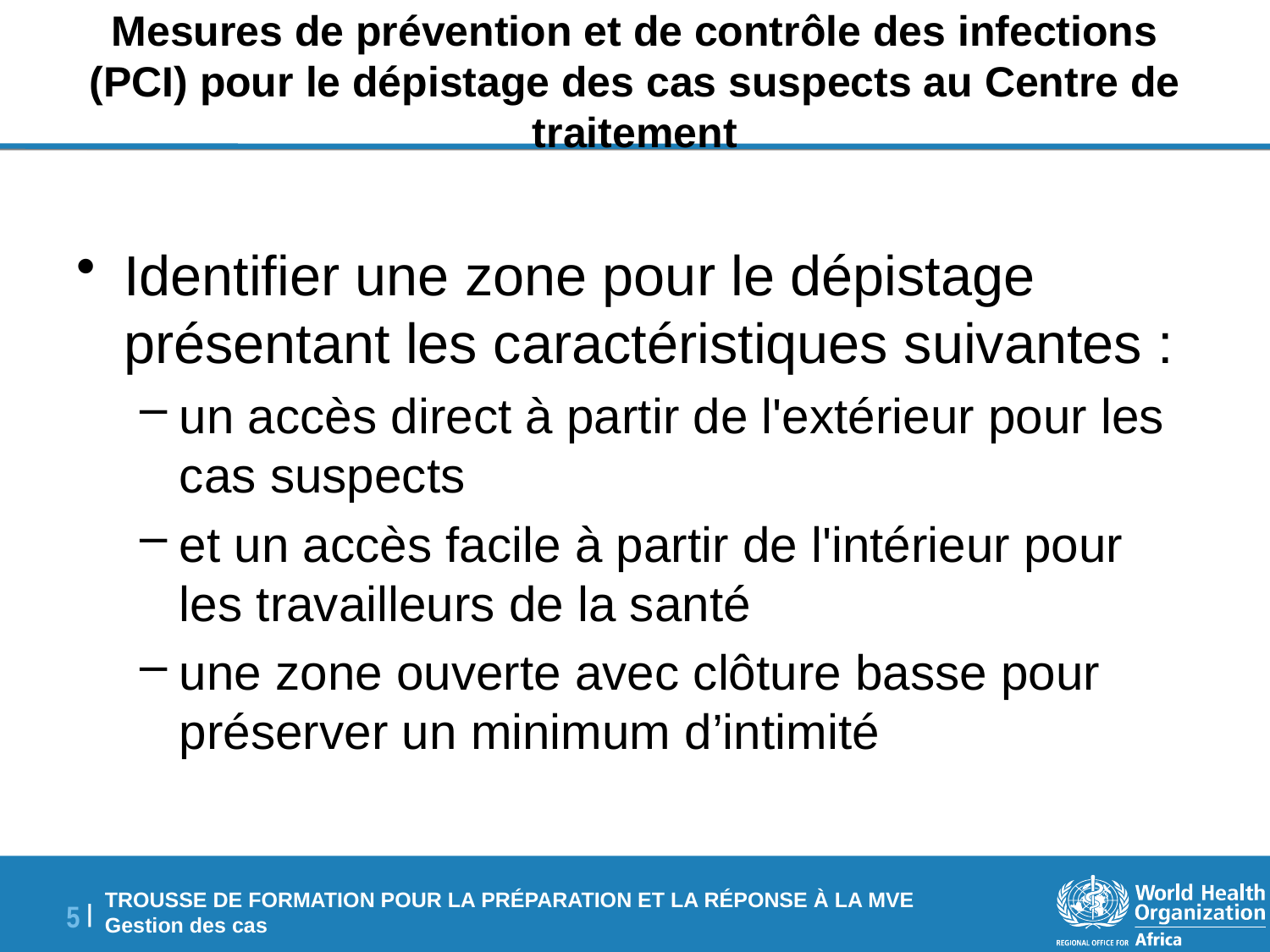

# Mesures de prévention et de contrôle des infections (PCI) pour le dépistage des cas suspects au Centre de traitement
Identifier une zone pour le dépistage présentant les caractéristiques suivantes :
un accès direct à partir de l'extérieur pour les cas suspects
et un accès facile à partir de l'intérieur pour les travailleurs de la santé
une zone ouverte avec clôture basse pour préserver un minimum d’intimité